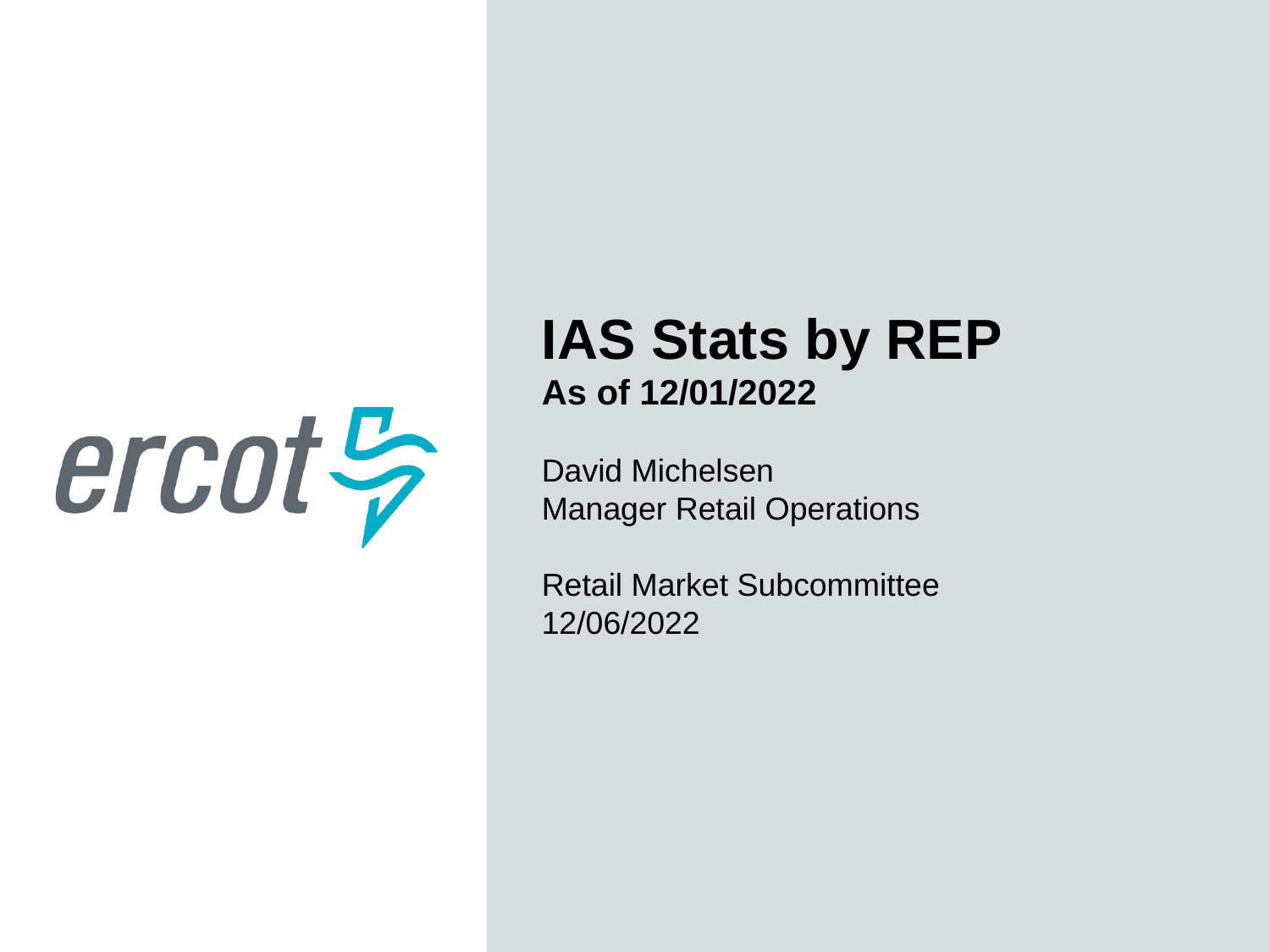

IAS Stats by REP
As of 12/01/2022

David Michelsen
Manager Retail Operations

Retail Market Subcommittee
12/06/2022